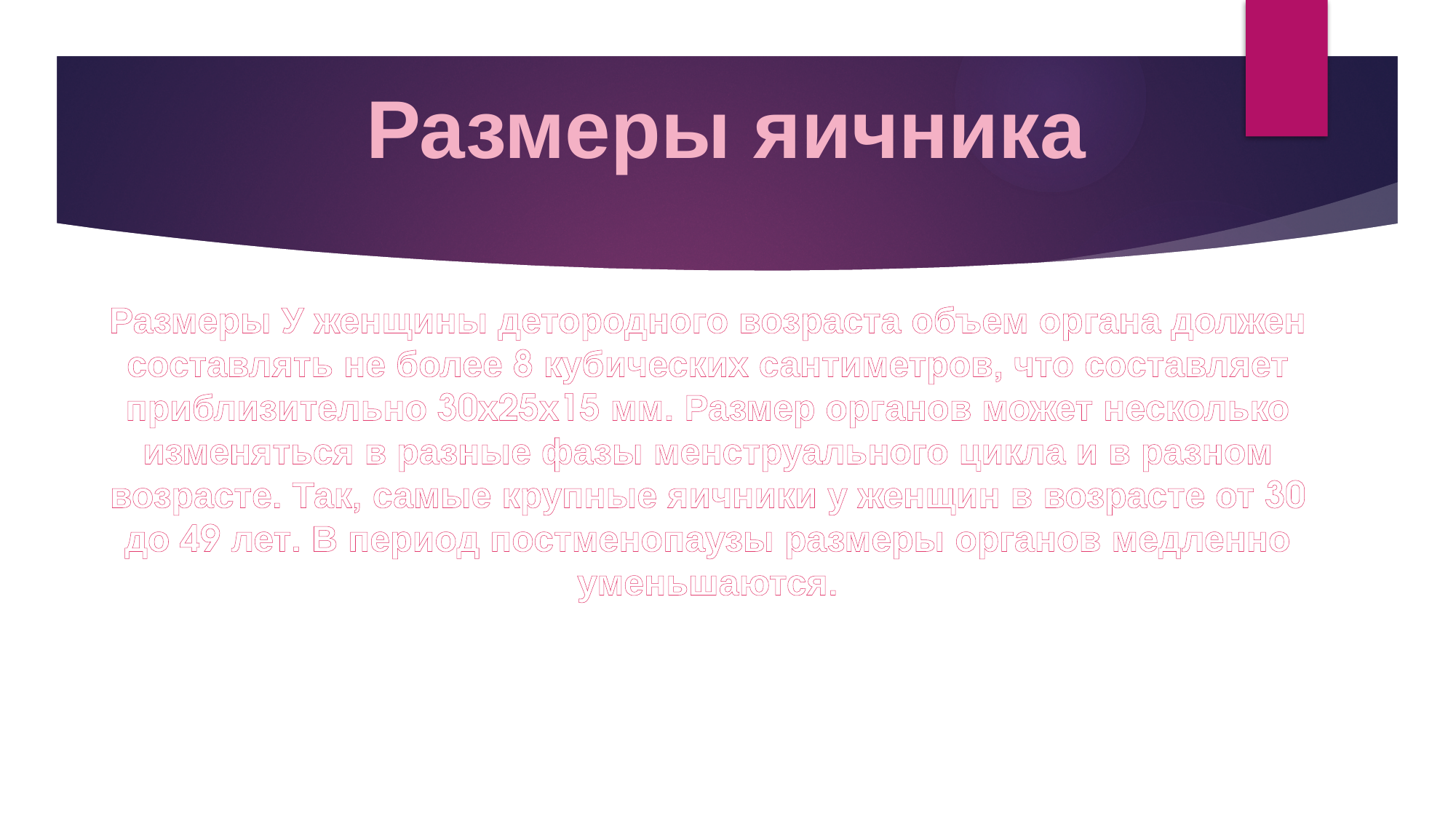

Размеры яичника
Размеры У женщины детородного возраста объем органа должен составлять не более 8 кубических сантиметров, что составляет приблизительно 30х25х15 мм. Размер органов может несколько изменяться в разные фазы менструального цикла и в разном возрасте. Так, самые крупные яичники у женщин в возрасте от 30 до 49 лет. В период постменопаузы размеры органов медленно уменьшаются.